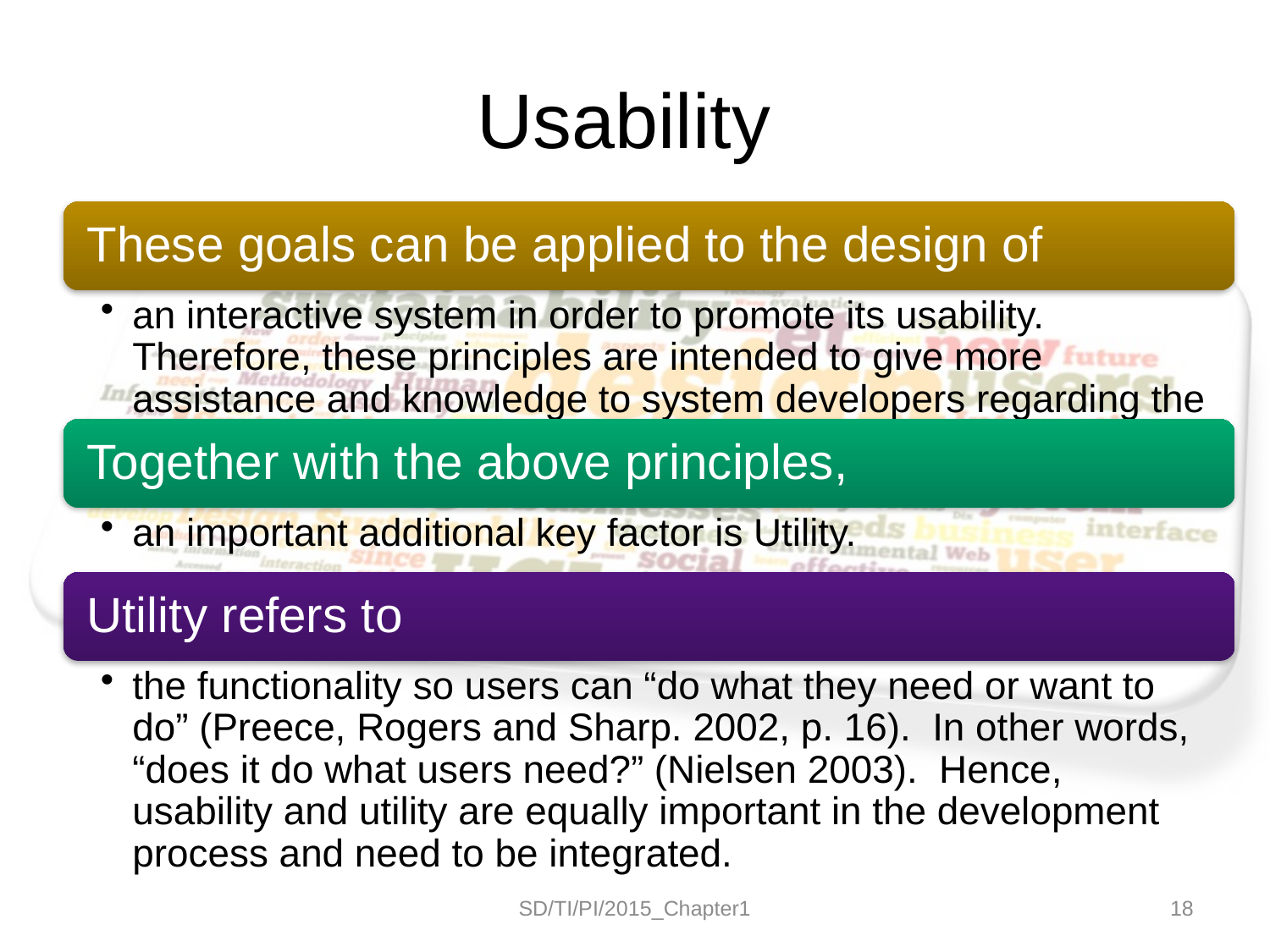

# Usability
These goals can be applied to the design of
an interactive system in order to promote its usability.  Therefore, these principles are intended to give more assistance and knowledge to system developers regarding the system design.
Together with the above principles,
an important additional key factor is Utility.
Utility refers to
the functionality so users can “do what they need or want to do” (Preece, Rogers and Sharp. 2002, p. 16).  In other words, “does it do what users need?” (Nielsen 2003).  Hence, usability and utility are equally important in the development process and need to be integrated.
SD/TI/PI/2015_Chapter1
18